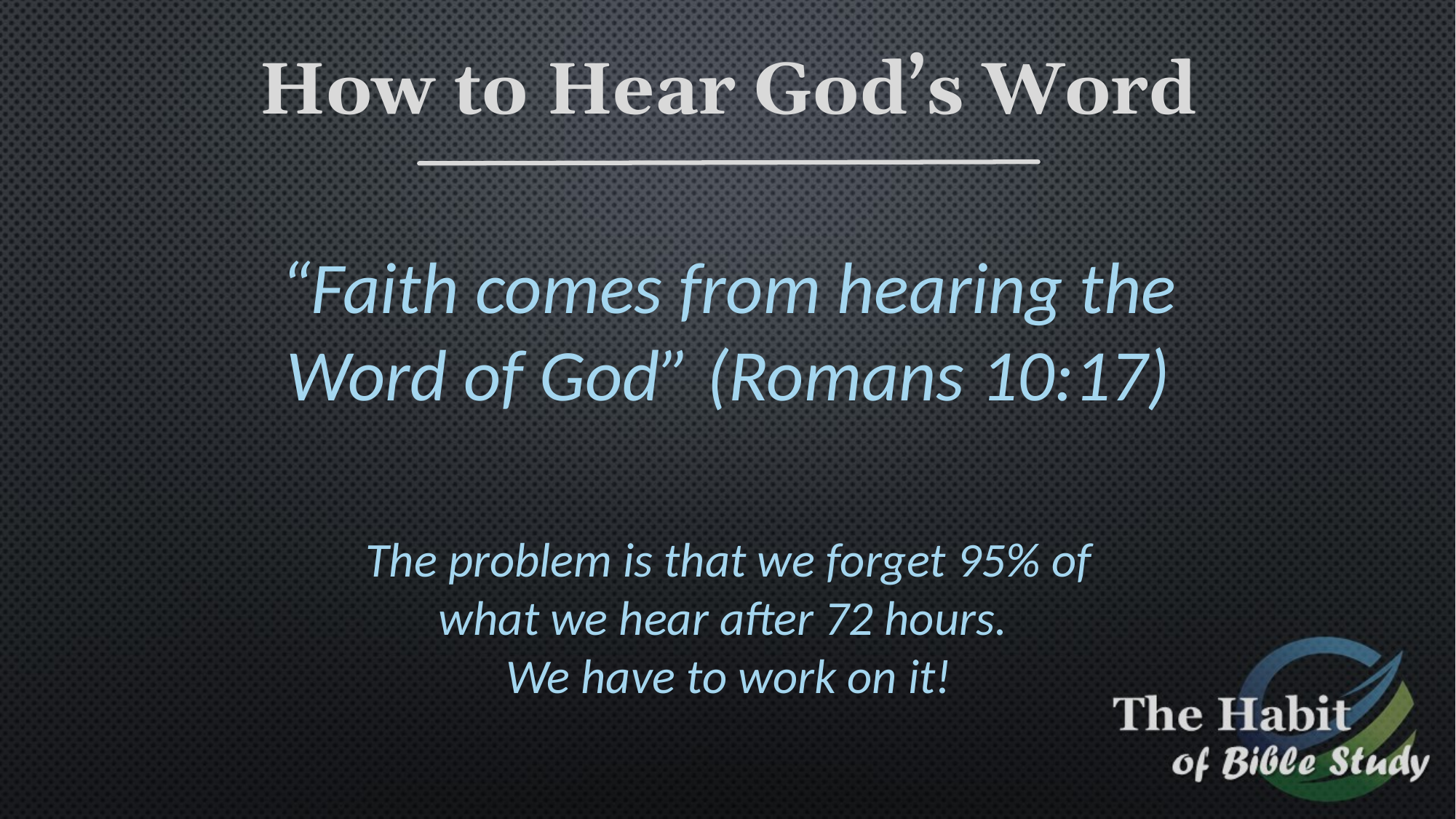

How to Hear God’s Word
“Faith comes from hearing the Word of God” (Romans 10:17)
The problem is that we forget 95% of what we hear after 72 hours.
We have to work on it!